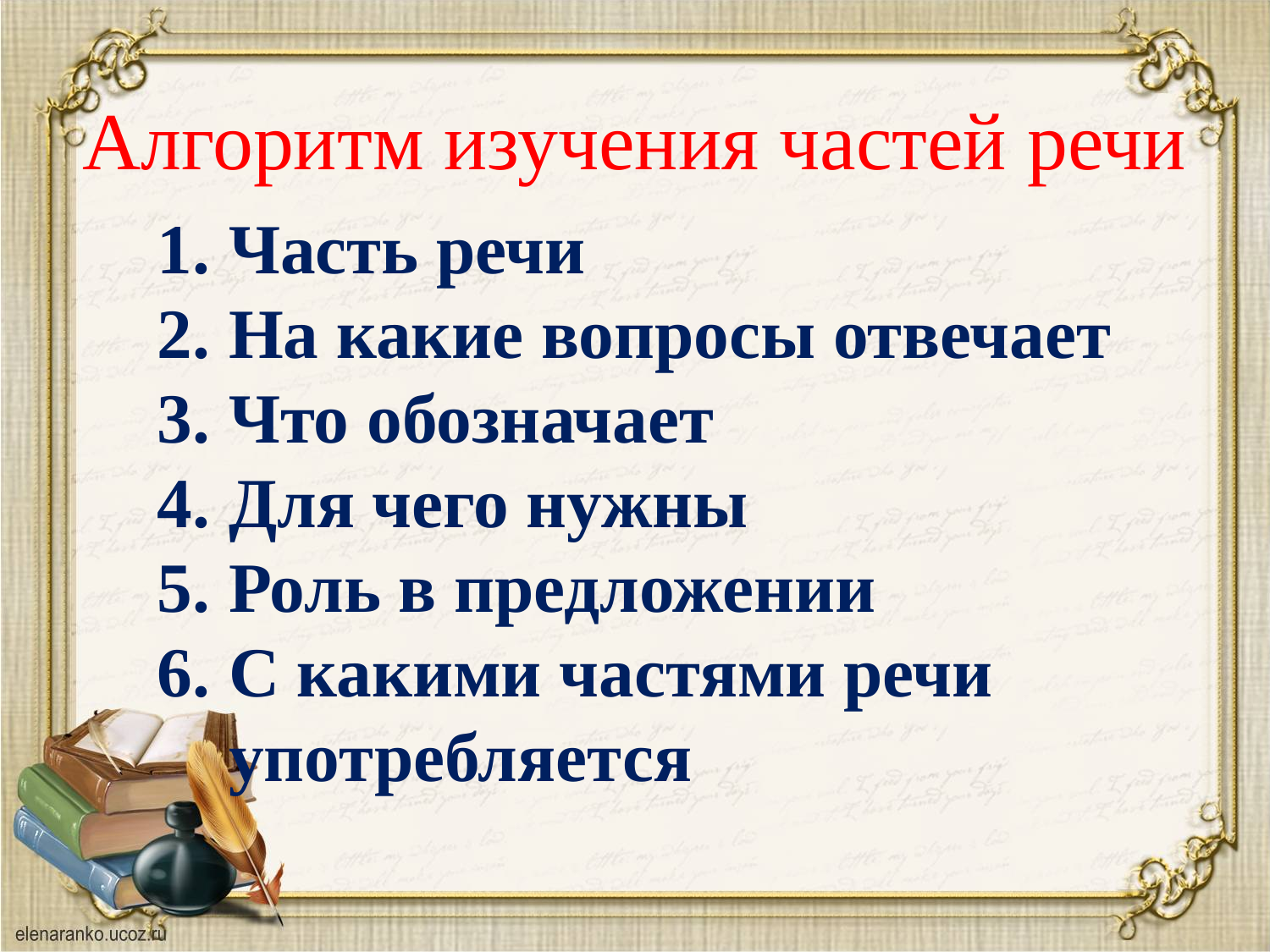

# Алгоритм изучения частей речи
Часть речи
На какие вопросы отвечает
Что обозначает
Для чего нужны
Роль в предложении
С какими частями речи употребляется